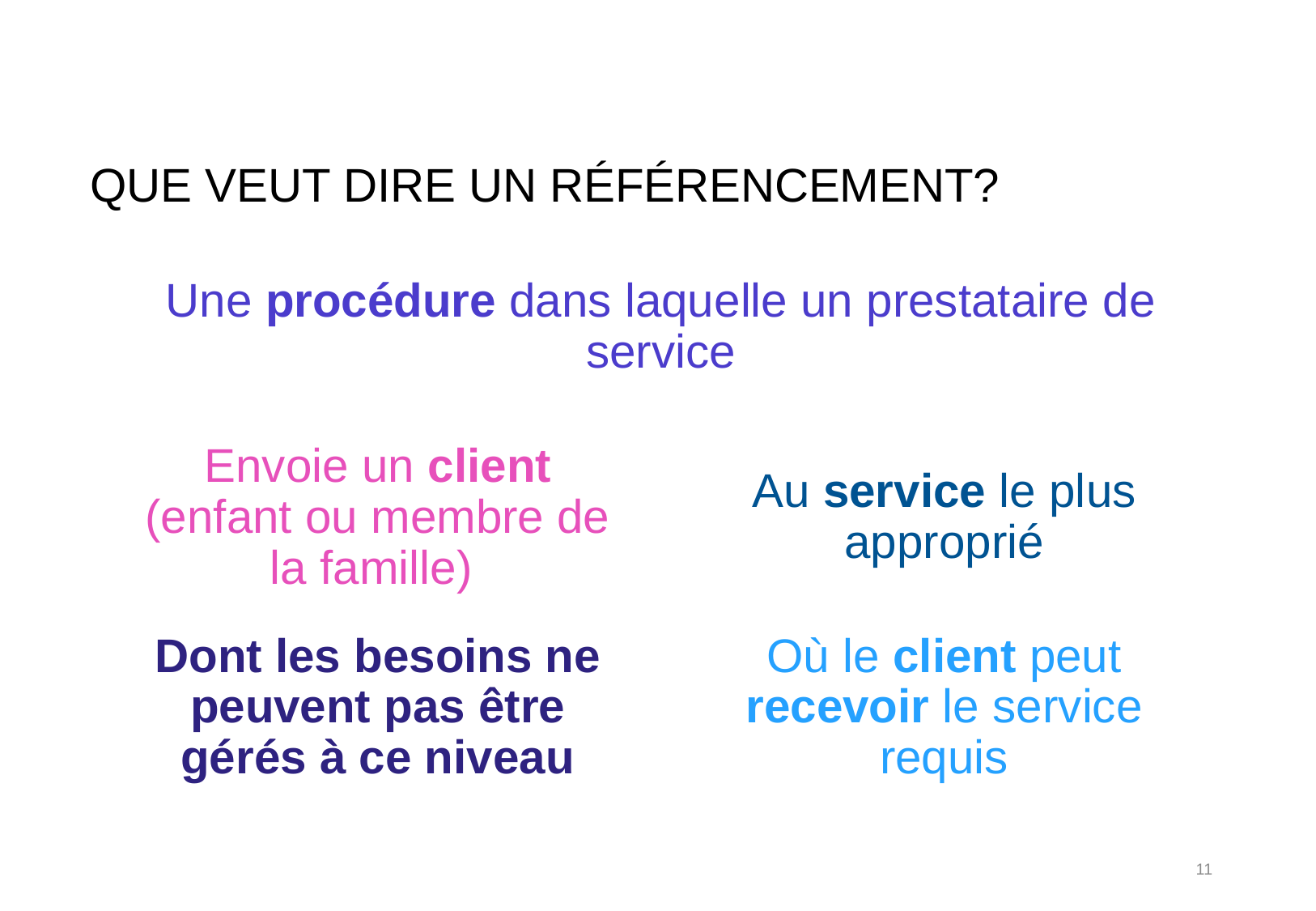

# Que veut dire un référencement?

Une procédure dans laquelle un prestataire de service
Envoie un client (enfant ou membre de la famille)
Dont les besoins ne peuvent pas être gérés à ce niveau
Au service le plus approprié
Où le client peut recevoir le service requis
11